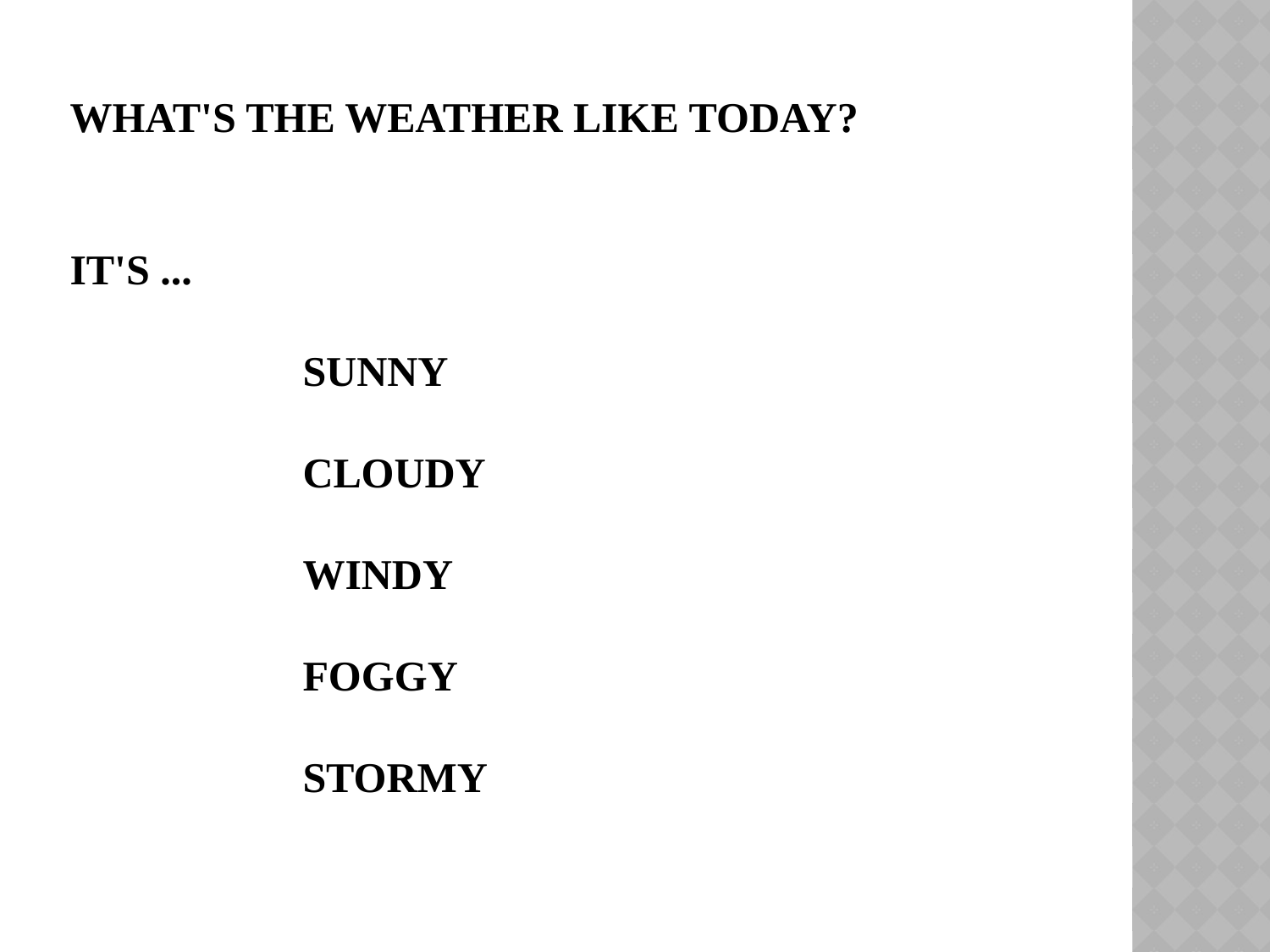

# what's the weather like today?     it's ...   sunny   cloudy   windy   foggy   stormy